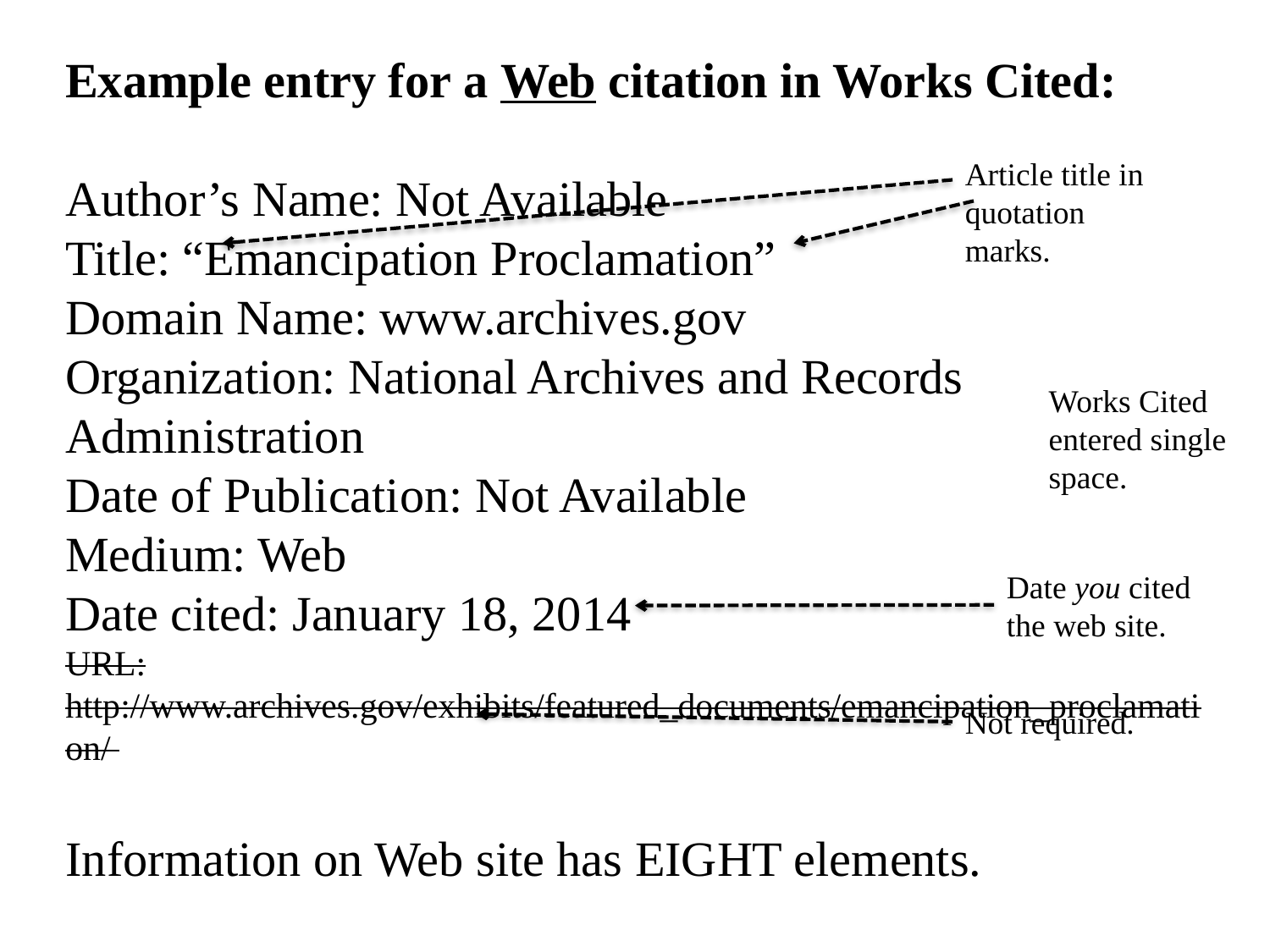

Example entry for a Web citation in Works Cited:

Author’s Name: Not Available
Title: “Emancipation Proclamation”
Domain Name: www.archives.gov
Organization: National Archives and Records Administration
Date of Publication: Not Available
Medium: Web
Date cited: January 18, 2014
URL: http://www.archives.gov/exhibits/featured_documents/emancipation_proclamation/

Information on Web site has EIGHT elements.
Article title in quotation marks.
Works Cited entered single space.
Date you cited the web site.
Not required.